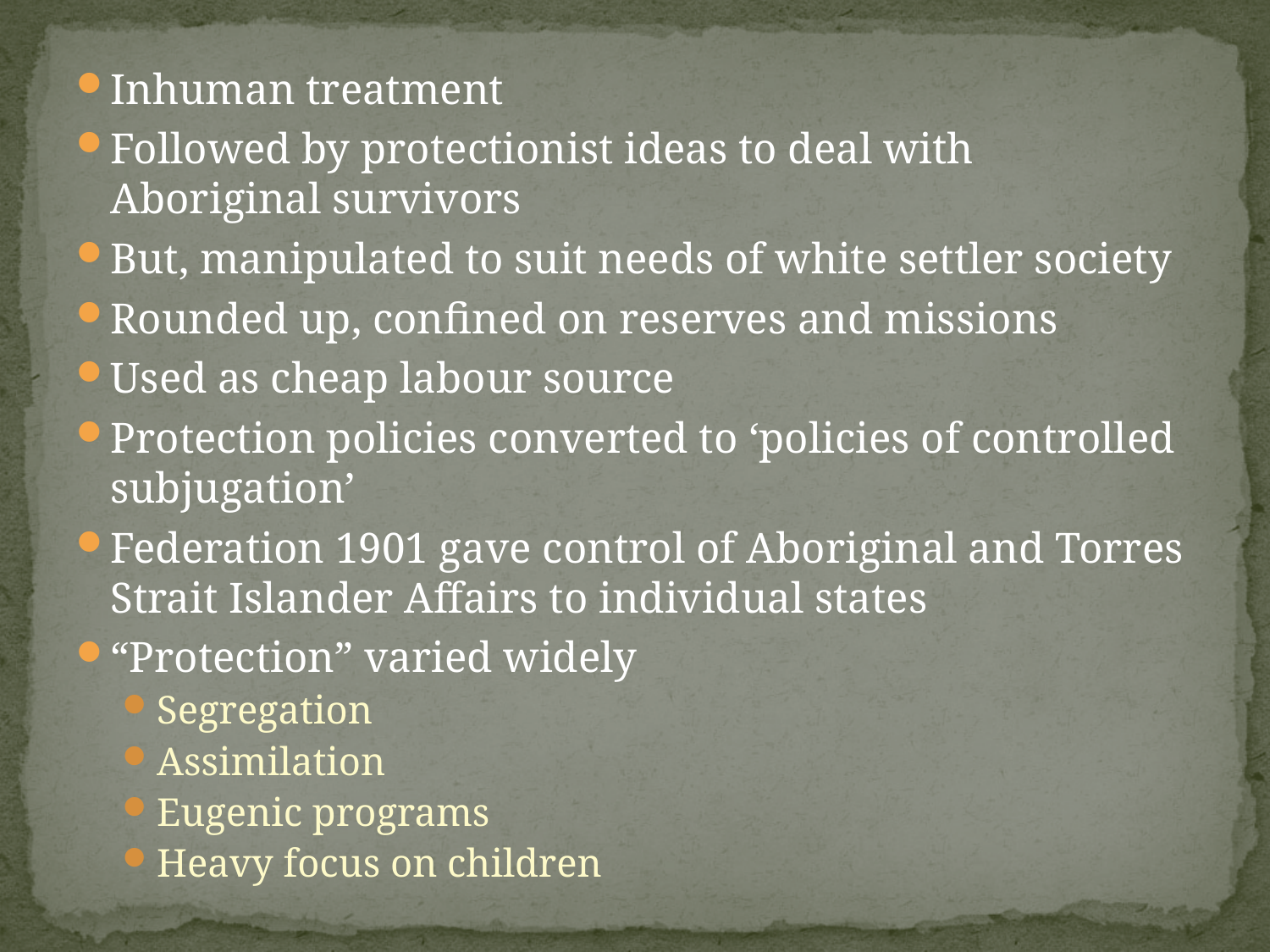

#
Inhuman treatment
Followed by protectionist ideas to deal with Aboriginal survivors
But, manipulated to suit needs of white settler society
Rounded up, confined on reserves and missions
Used as cheap labour source
Protection policies converted to ‘policies of controlled subjugation’
Federation 1901 gave control of Aboriginal and Torres Strait Islander Affairs to individual states
“Protection” varied widely
Segregation
Assimilation
Eugenic programs
Heavy focus on children